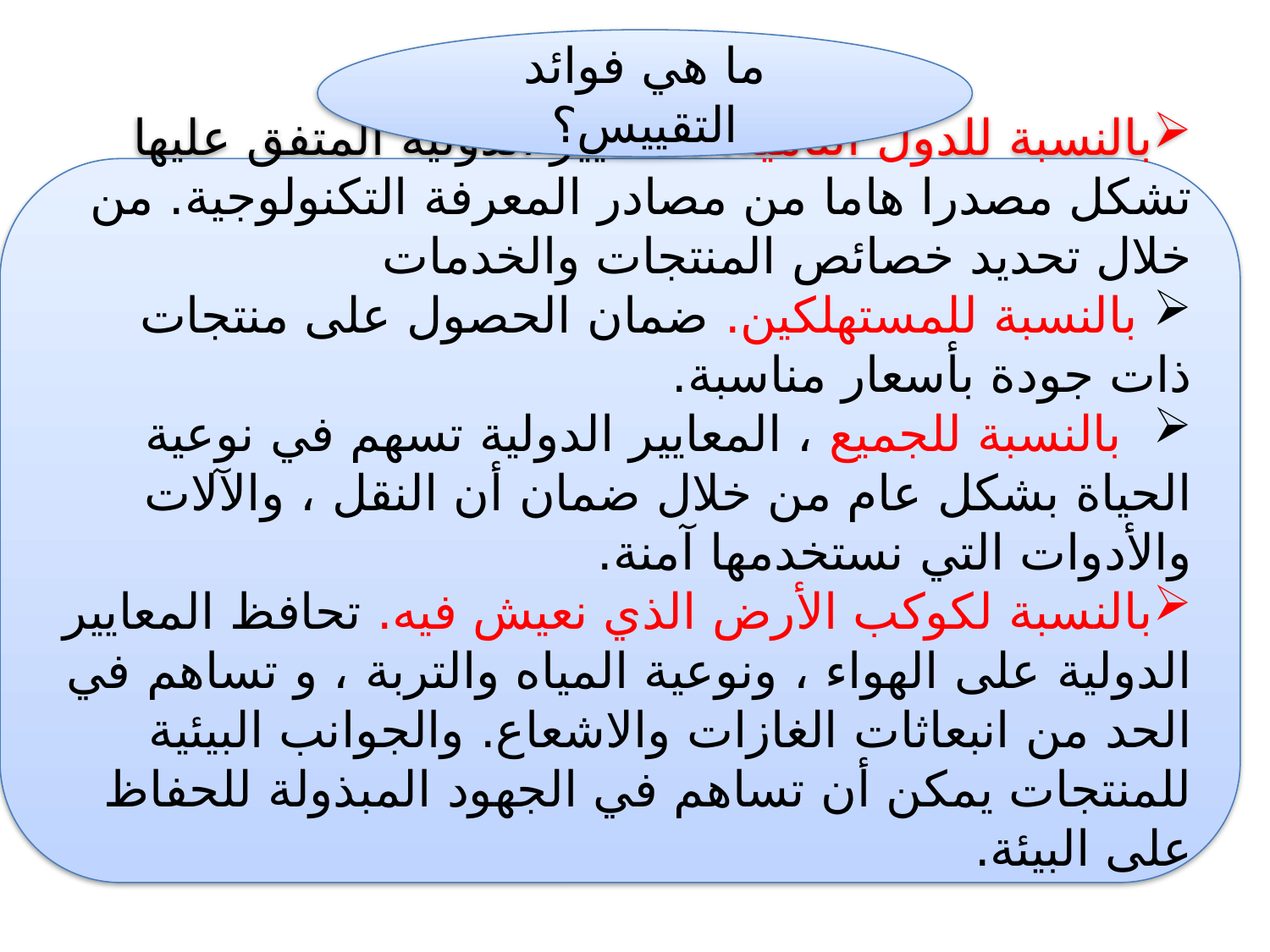

ما هي فوائد التقييس؟
بالنسبة للدول النامية. المعايير الدولية المتفق عليها تشكل مصدرا هاما من مصادر المعرفة التكنولوجية. من خلال تحديد خصائص المنتجات والخدمات
 بالنسبة للمستهلكين. ضمان الحصول على منتجات ذات جودة بأسعار مناسبة.
  بالنسبة للجميع ، المعايير الدولية تسهم في نوعية الحياة بشكل عام من خلال ضمان أن النقل ، والآلات والأدوات التي نستخدمها آمنة.
بالنسبة لكوكب الأرض الذي نعيش فيه. تحافظ المعايير الدولية على الهواء ، ونوعية المياه والتربة ، و تساهم في الحد من انبعاثات الغازات والاشعاع. والجوانب البيئية للمنتجات يمكن أن تساهم في الجهود المبذولة للحفاظ على البيئة.